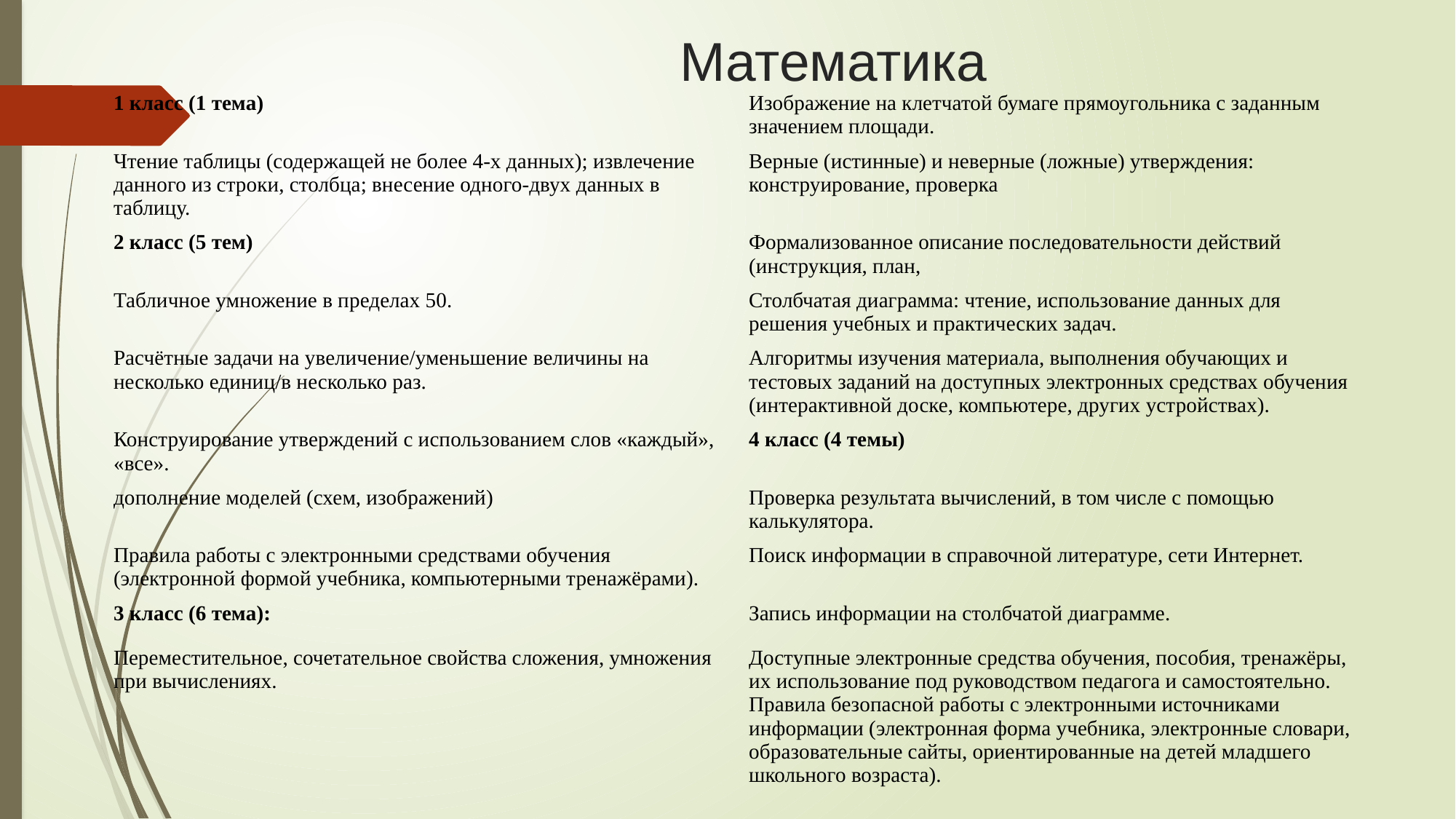

# Математика
| 1 класс (1 тема) | Изображение на клетчатой бумаге прямоугольника с заданным значением площади. |
| --- | --- |
| Чтение таблицы (содержащей не более 4-х данных); извлечение данного из строки, столбца; внесение одного-двух данных в таблицу. | Верные (истинные) и неверные (ложные) утверждения: конструирование, проверка |
| 2 класс (5 тем) | Формализованное описание последовательности действий (инструкция, план, |
| Табличное умножение в пределах 50. | Столбчатая диаграмма: чтение, использование данных для решения учебных и практических задач. |
| Расчётные задачи на увеличение/уменьшение величины на несколько единиц/в несколько раз. | Алгоритмы изучения материала, выполнения обучающих и тестовых заданий на доступных электронных средствах обучения (интерактивной доске, компьютере, других устройствах). |
| Конструирование утверждений с использованием слов «каждый», «все». | 4 класс (4 темы) |
| дополнение моделей (схем, изображений) | Проверка результата вычислений, в том числе с помощью калькулятора. |
| Правила работы с электронными средствами обучения (электронной формой учебника, компьютерными тренажёрами). | Поиск информации в справочной литературе, сети Интернет. |
| 3 класс (6 тема): | Запись информации на столбчатой диаграмме. |
| Переместительное, сочетательное свойства сложения, умножения при вычислениях. | Доступные электронные средства обучения, пособия, тренажёры, их использование под руководством педагога и самостоятельно. Правила безопасной работы с электронными источниками информации (электронная форма учебника, электронные словари, образовательные сайты, ориентированные на детей младшего школьного возраста). |